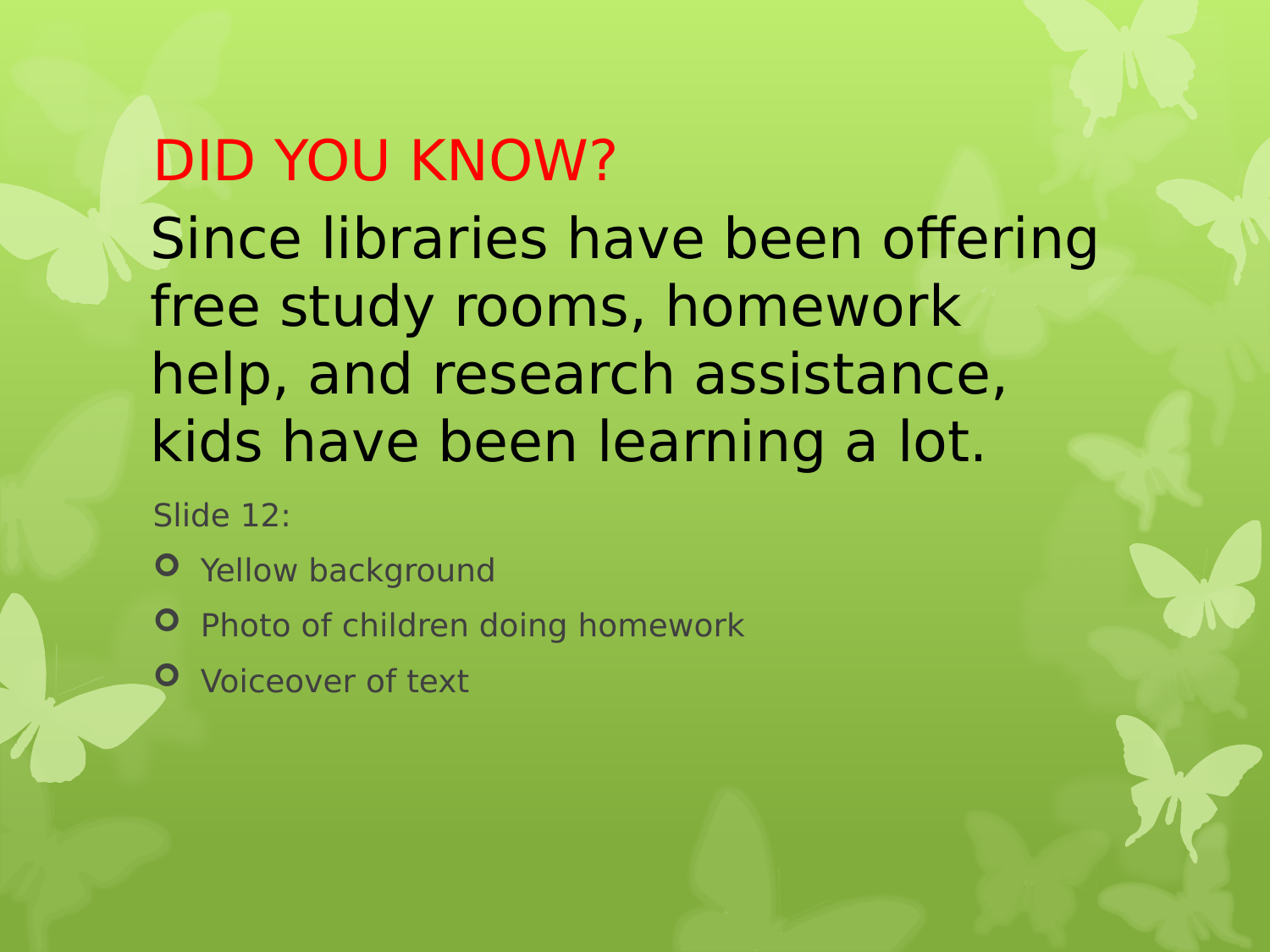

# DID YOU KNOW?
Since libraries have been offering free study rooms, homework help, and research assistance, kids have been learning a lot.
Slide 12:
Yellow background
Photo of children doing homework
Voiceover of text